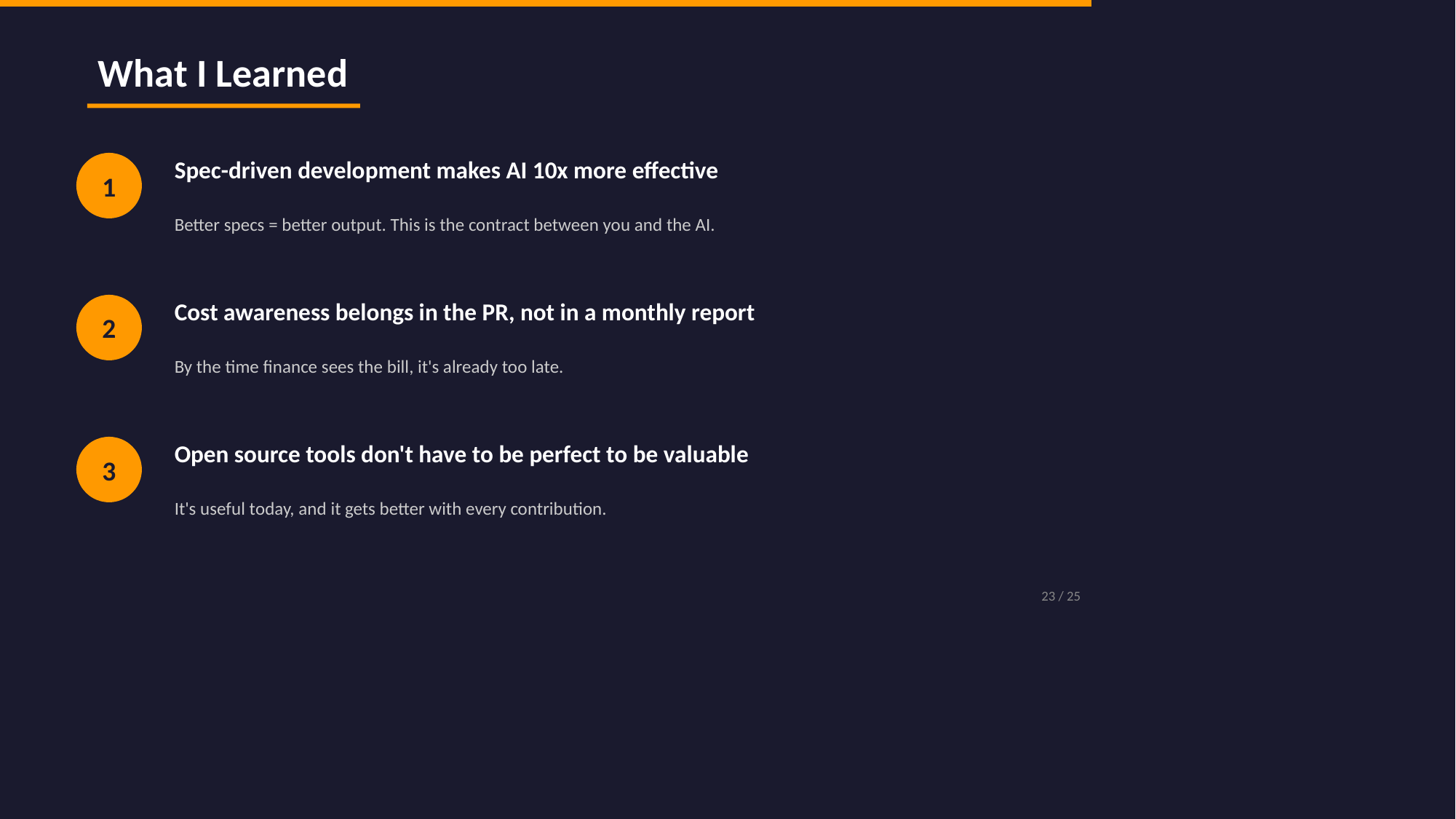

What I Learned

Spec-driven development makes AI 10x more effective

1
Better specs = better output. This is the contract between you and the AI.
Cost awareness belongs in the PR, not in a monthly report

2
By the time finance sees the bill, it's already too late.
Open source tools don't have to be perfect to be valuable

3
It's useful today, and it gets better with every contribution.
23 / 25